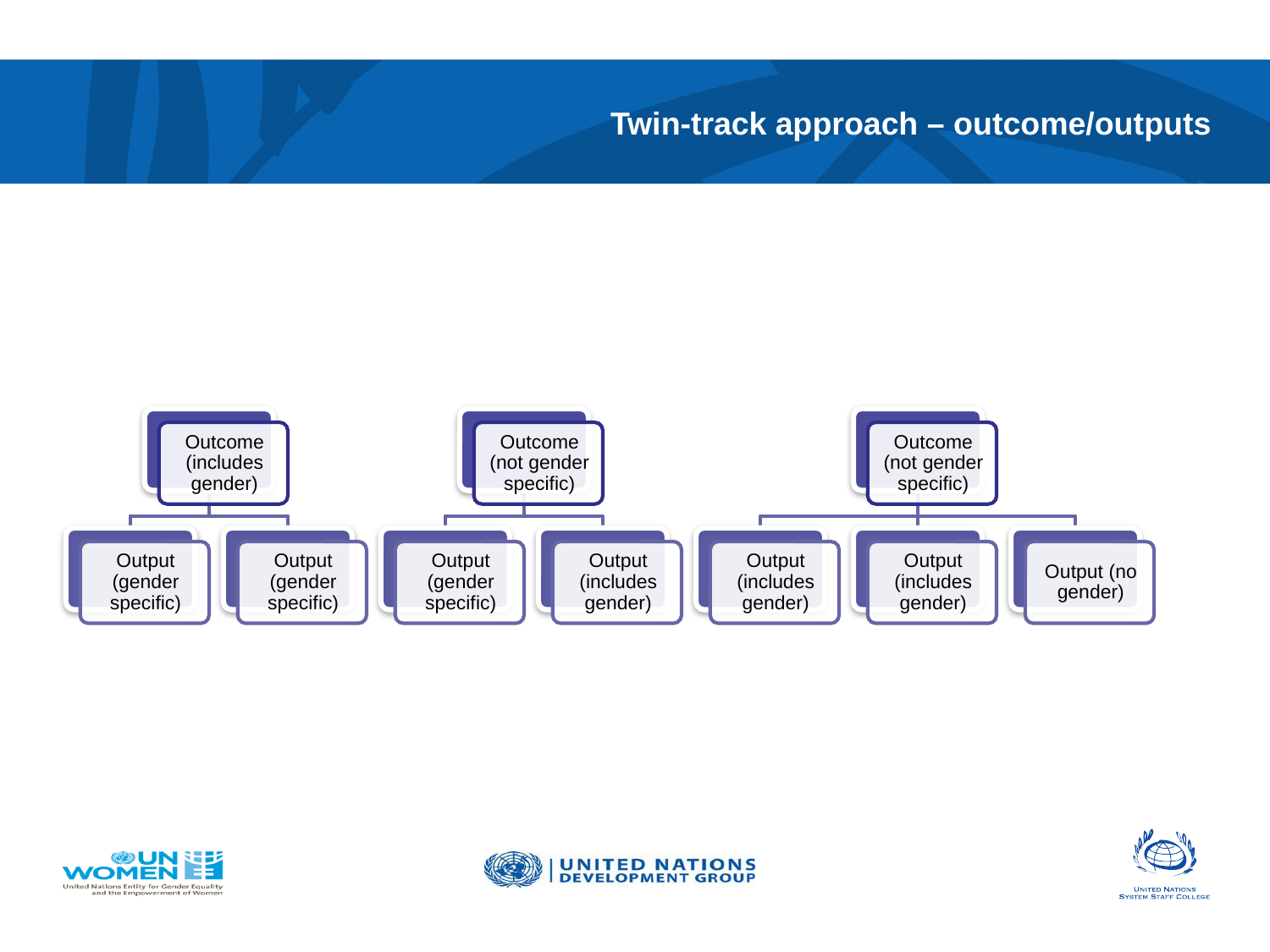

# Twin-track approach – outcome/outputs
Outcome (includes gender)
Output (gender specific)
Output (gender specific)
Outcome (not gender specific)
Output (gender specific)
Output (includes gender)
Outcome (not gender specific)
Output (includes gender)
Output (includes gender)
Output (no gender)